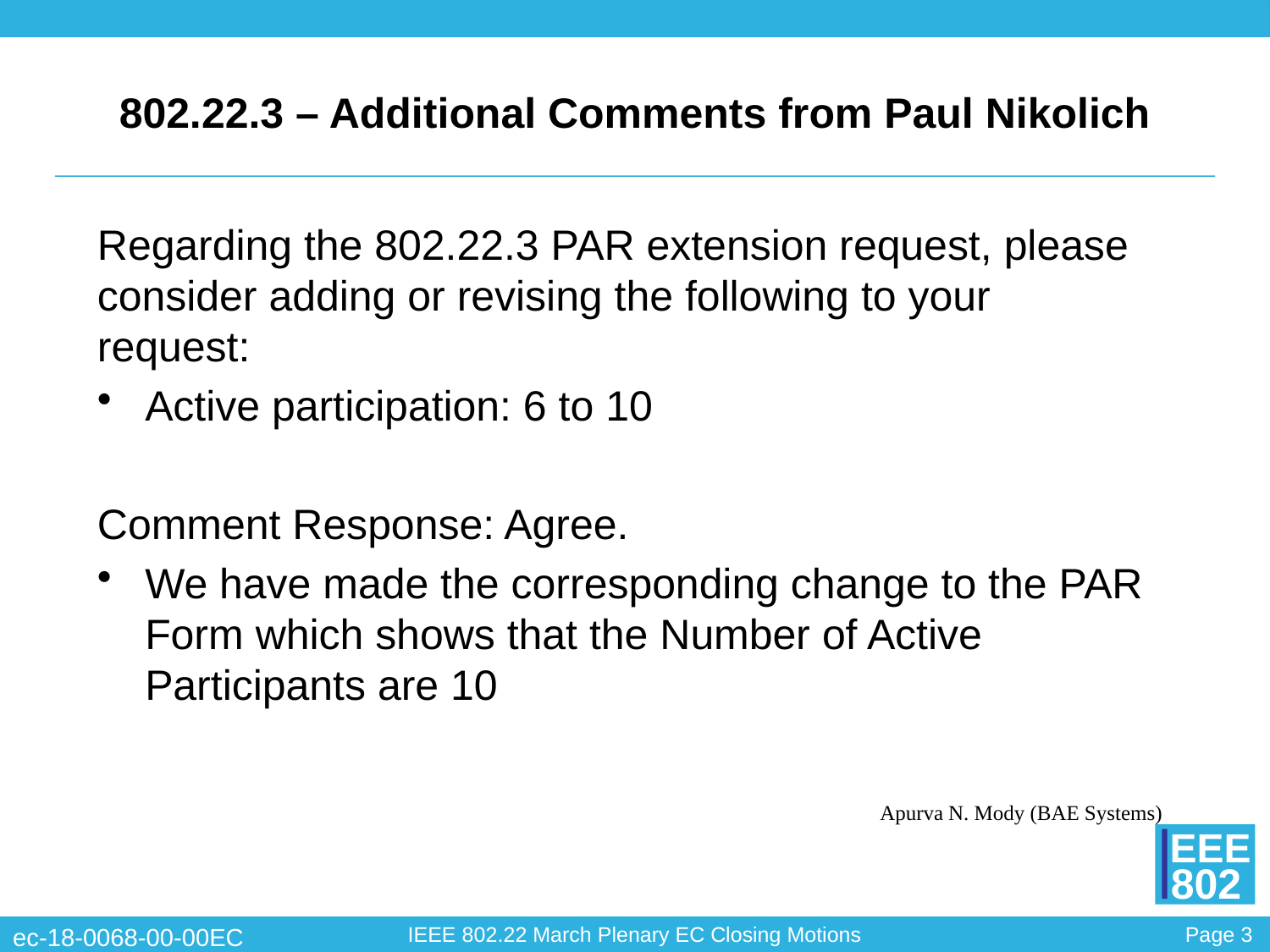

# 802.22.3 – Additional Comments from Paul Nikolich
Regarding the 802.22.3 PAR extension request, please consider adding or revising the following to your request:
Active participation: 6 to 10

Comment Response: Agree.
We have made the corresponding change to the PAR Form which shows that the Number of Active Participants are 10
Apurva N. Mody (BAE Systems)